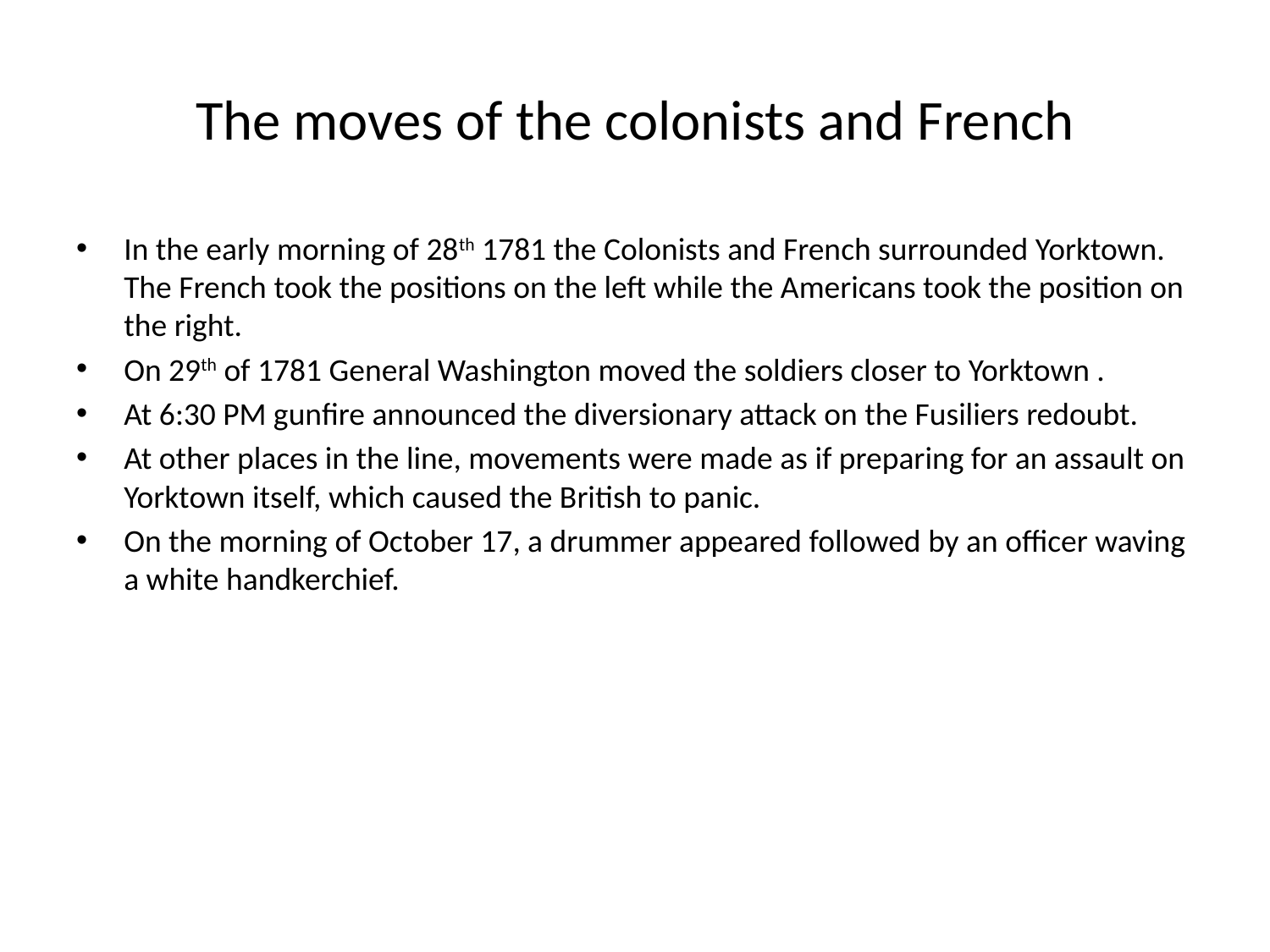

# The moves of the colonists and French
In the early morning of 28th 1781 the Colonists and French surrounded Yorktown. The French took the positions on the left while the Americans took the position on the right.
On 29th of 1781 General Washington moved the soldiers closer to Yorktown .
At 6:30 PM gunfire announced the diversionary attack on the Fusiliers redoubt.
At other places in the line, movements were made as if preparing for an assault on Yorktown itself, which caused the British to panic.
On the morning of October 17, a drummer appeared followed by an officer waving a white handkerchief.